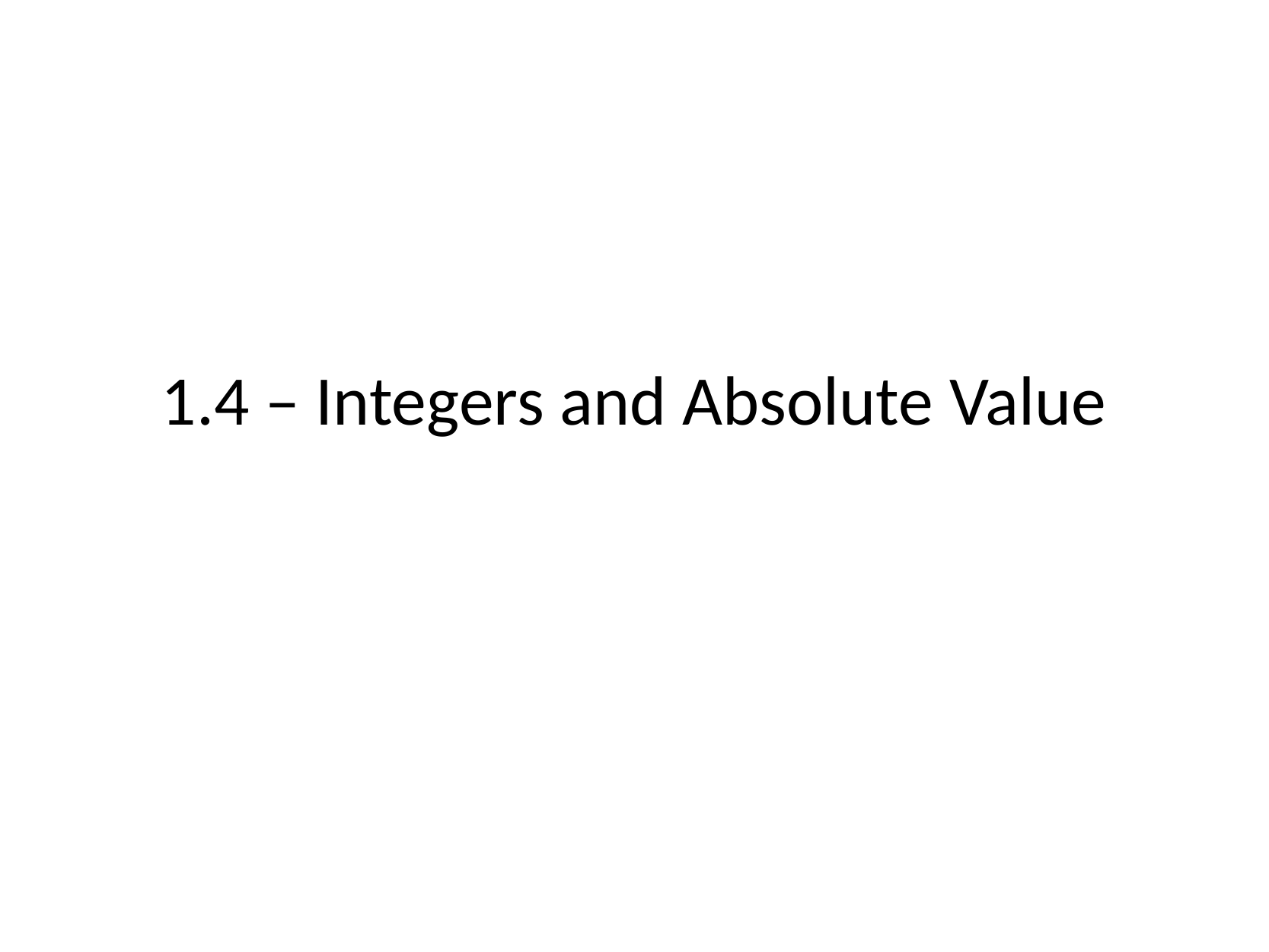

# 1.4 – Integers and Absolute Value